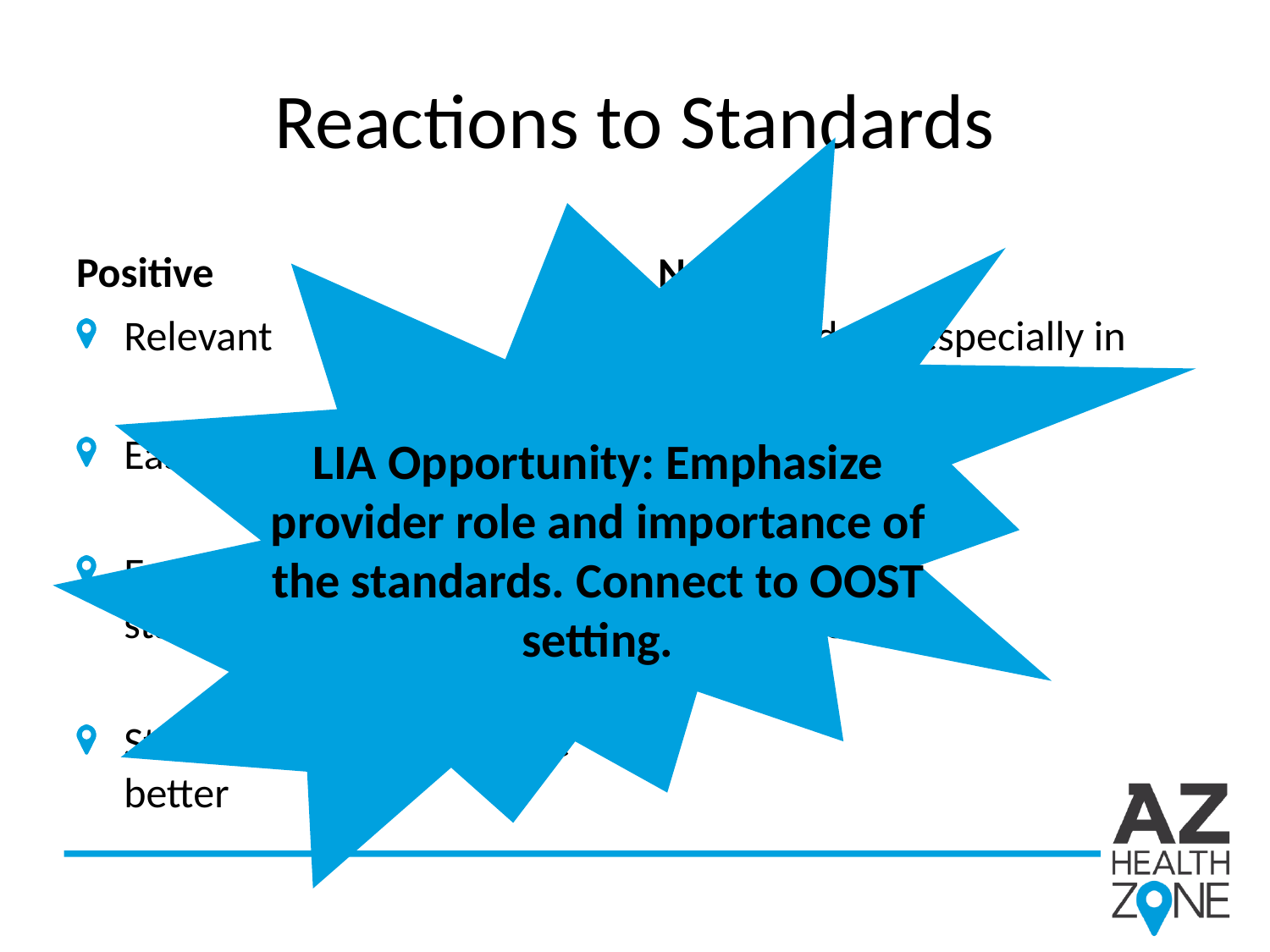

# Reactions to Standards

Positive
Negative
Relevant

Easy to implement

Empower enhances lax state regulations

Standards push staff to be better

Redundant (especially in school setting)

Common sense

Not relevant
LIA Opportunity: Emphasize provider role and importance of the standards. Connect to OOST setting.